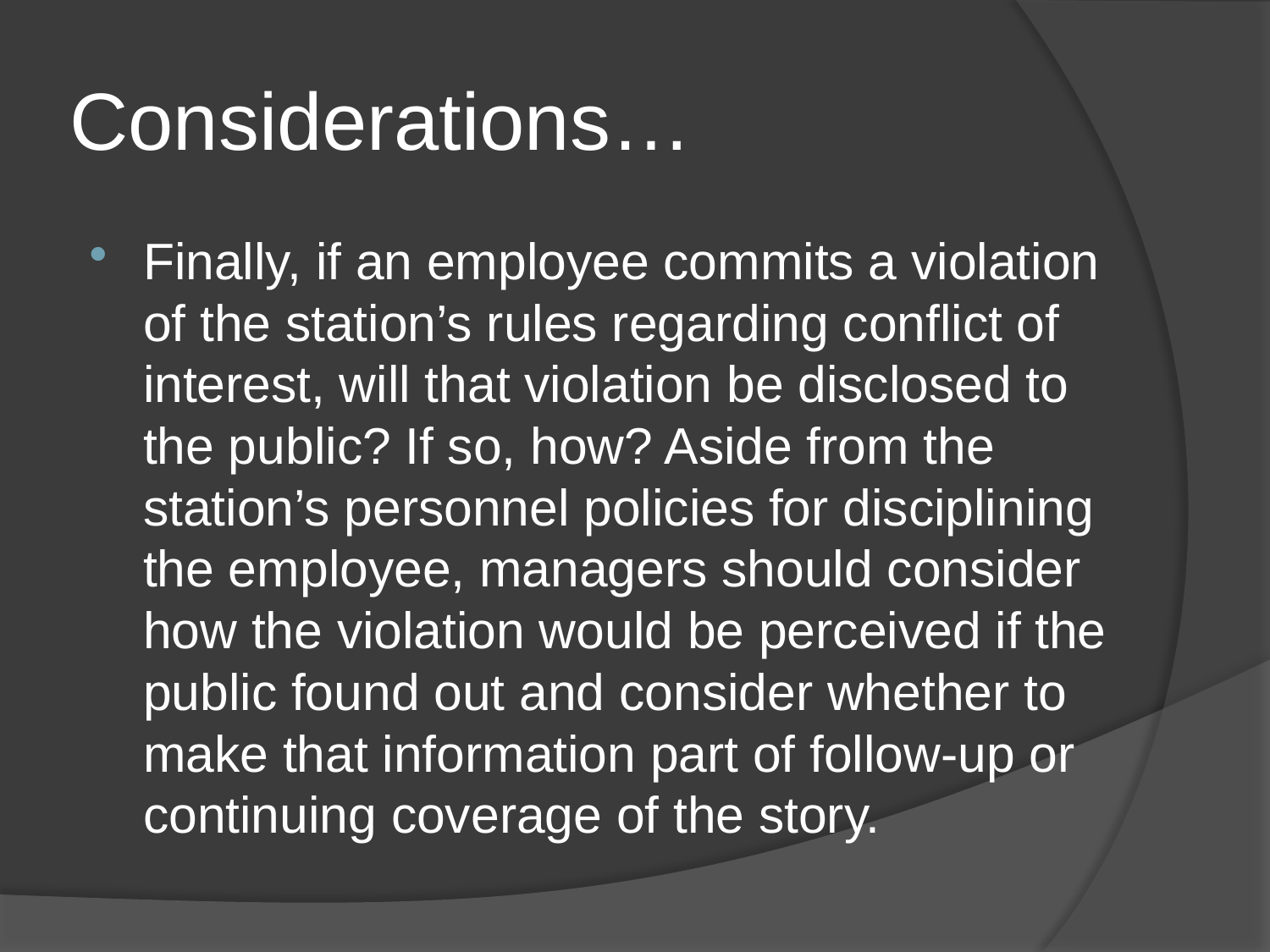

# Considerations…
Finally, if an employee commits a violation of the station’s rules regarding conflict of interest, will that violation be disclosed to the public? If so, how? Aside from the station’s personnel policies for disciplining the employee, managers should consider how the violation would be perceived if the public found out and consider whether to make that information part of follow-up or continuing coverage of the story.